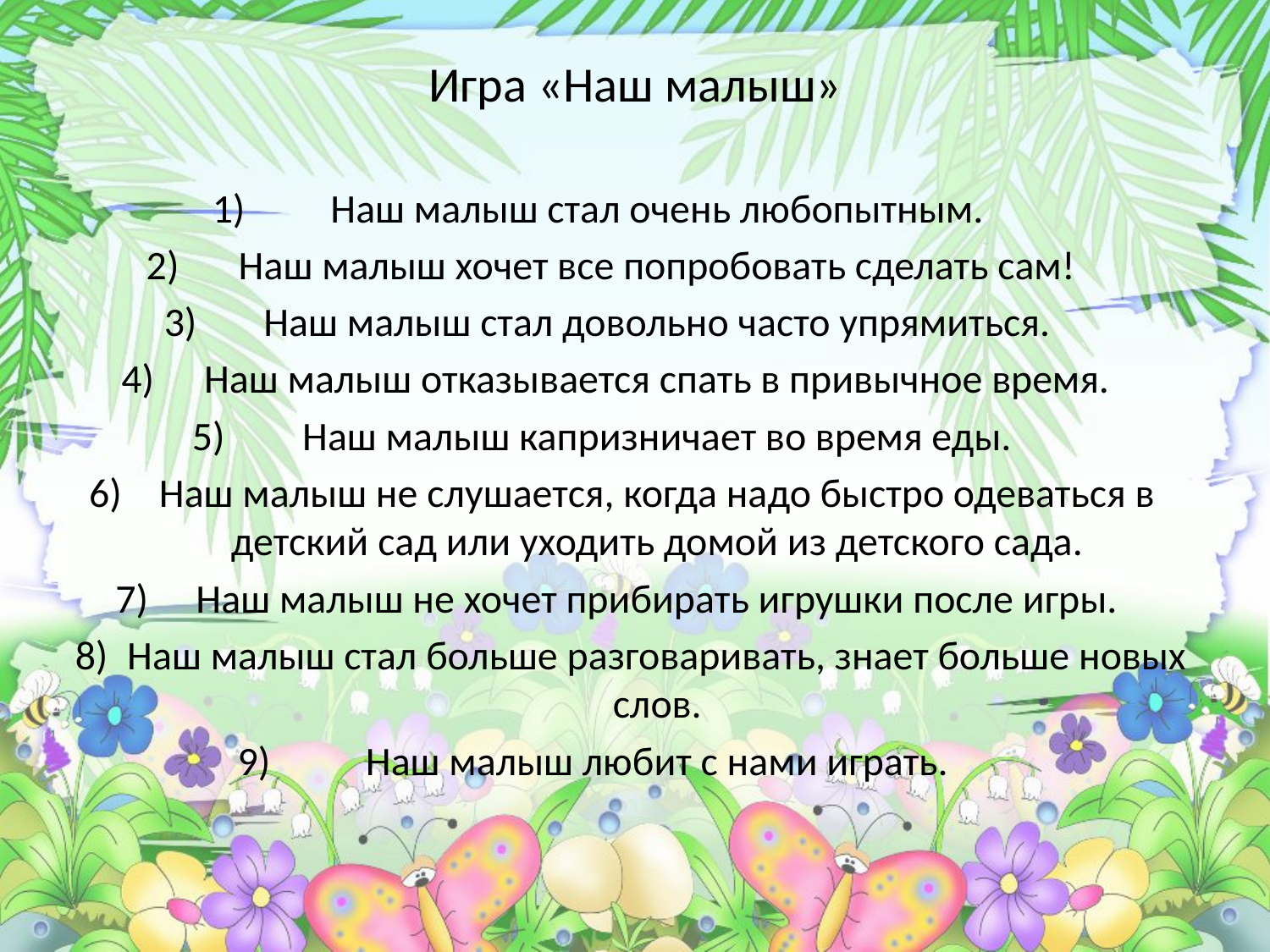

# Игра «Наш малыш»
Наш малыш стал очень любопытным.
Наш малыш хочет все попробовать сделать сам!
Наш малыш стал довольно часто упрямиться.
Наш малыш отказывается спать в привычное время.
Наш малыш капризничает во время еды.
Наш малыш не слушается, когда надо быстро одеваться в детский сад или уходить домой из детского сада.
Наш малыш не хочет прибирать игрушки после игры.
Наш малыш стал больше разговаривать, знает больше новых слов.
Наш малыш любит с нами играть.